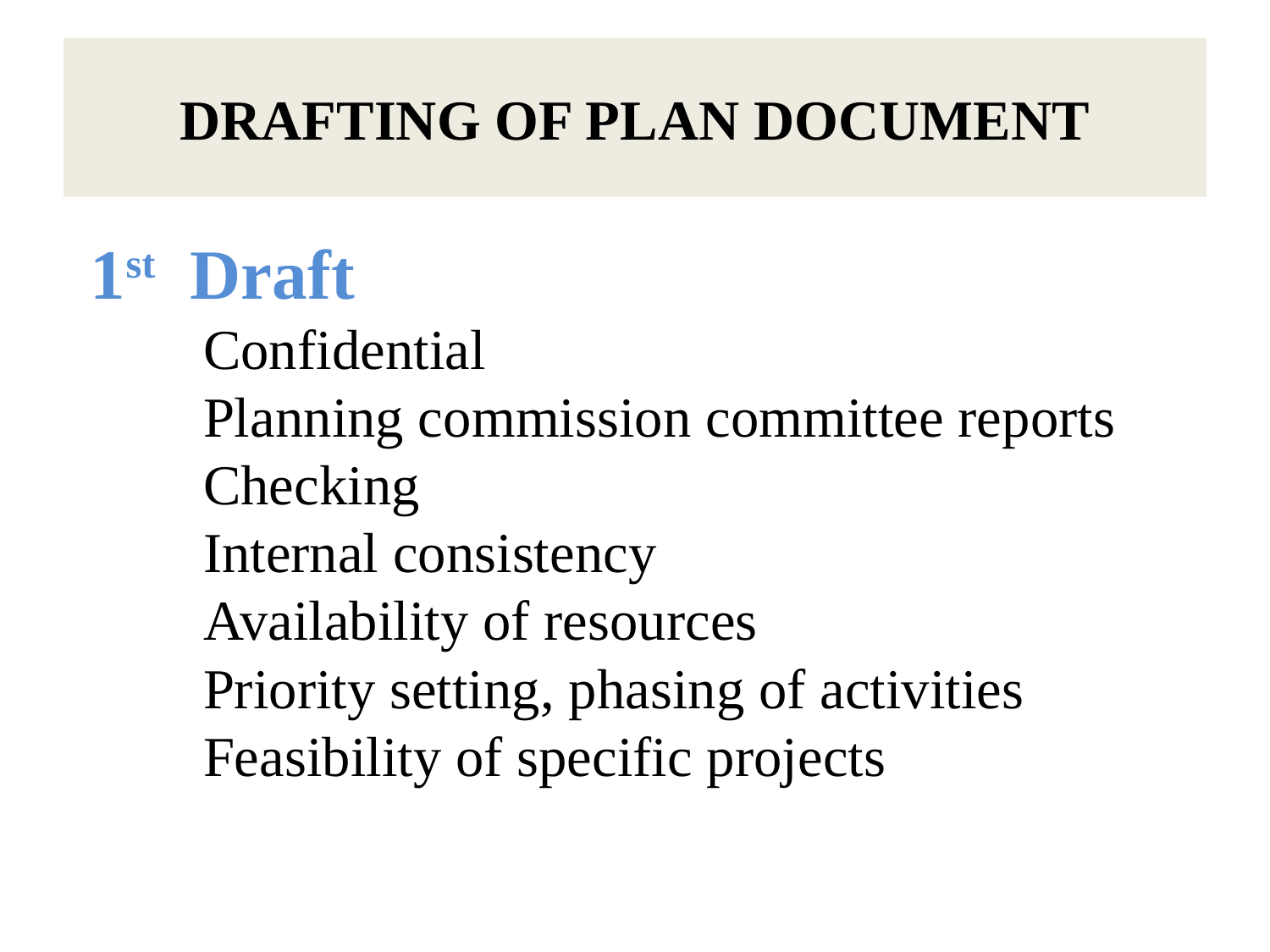

# DRAFTING OF PLAN DOCUMENT
 1st  Draft
	Confidential
	Planning commission committee reports
	Checking
	Internal consistency
	Availability of resources
	Priority setting, phasing of activities
	Feasibility of specific projects